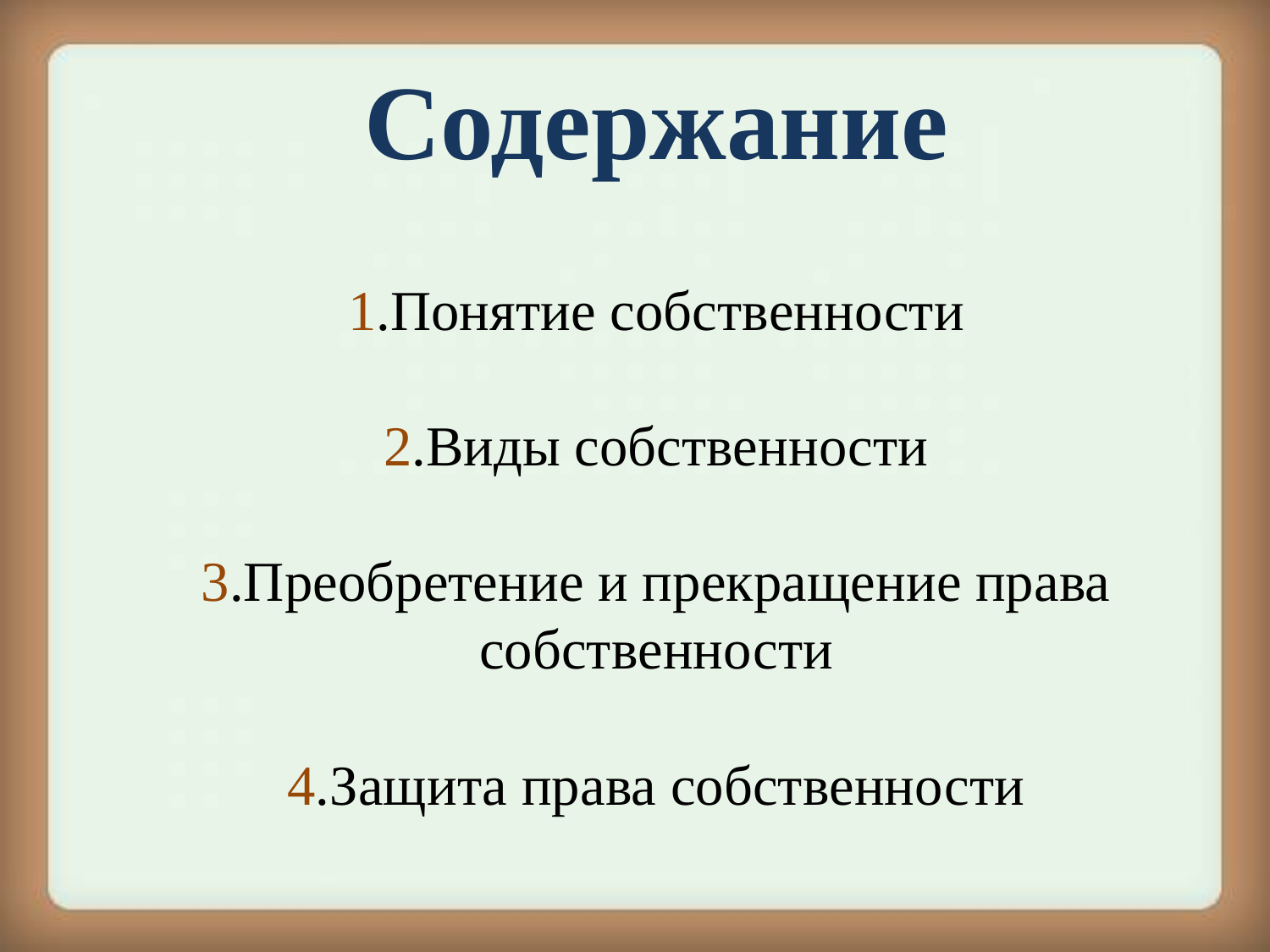

# Содержание 1.Понятие собственности 2.Виды собственности 3.Преобретение и прекращение права собственности 4.Защита права собственности